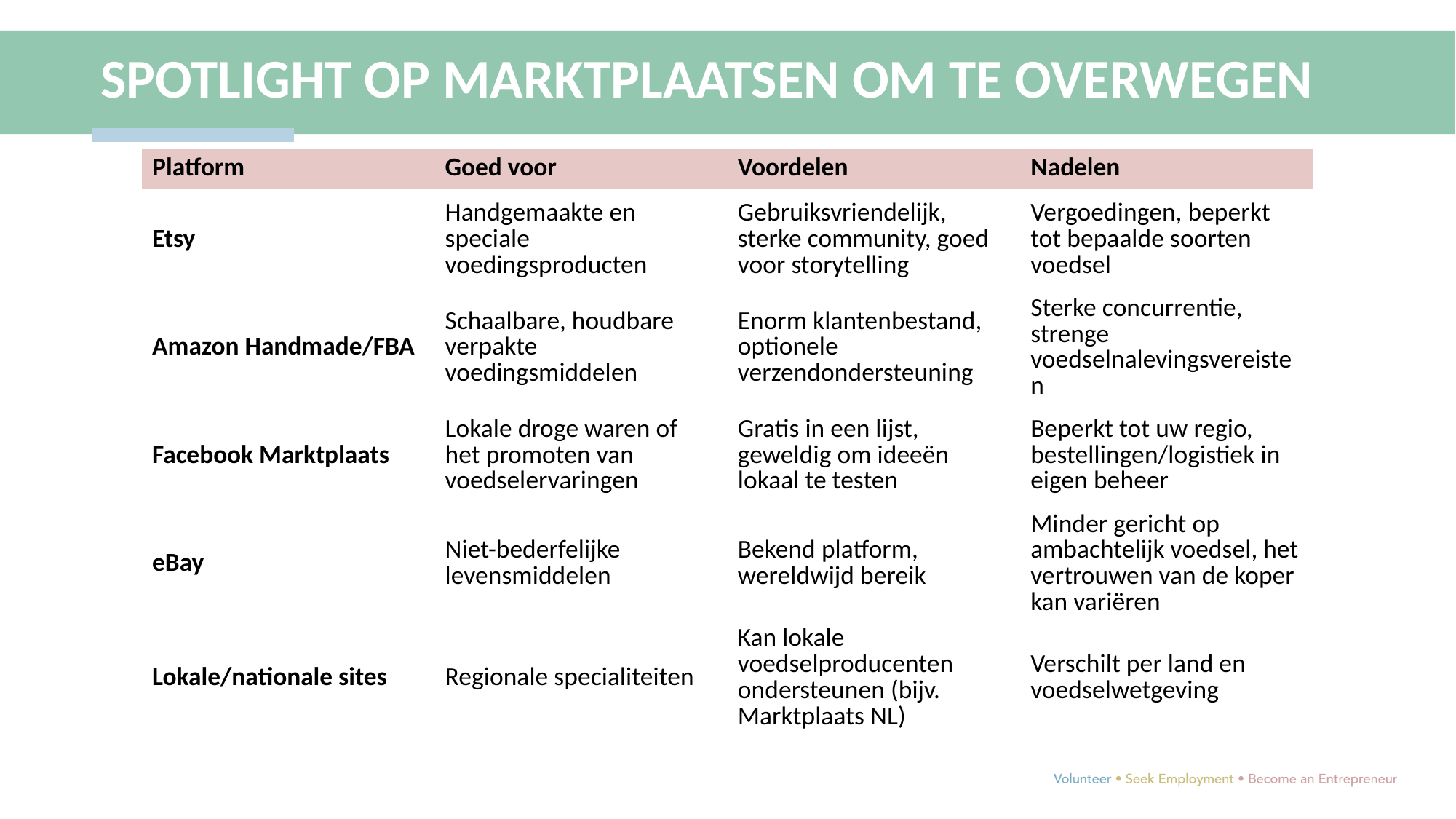

SPOTLIGHT OP MARKTPLAATSEN OM TE OVERWEGEN
| Platform | Goed voor | Voordelen | Nadelen |
| --- | --- | --- | --- |
| Etsy | Handgemaakte en speciale voedingsproducten | Gebruiksvriendelijk, sterke community, goed voor storytelling | Vergoedingen, beperkt tot bepaalde soorten voedsel |
| Amazon Handmade/FBA | Schaalbare, houdbare verpakte voedingsmiddelen | Enorm klantenbestand, optionele verzendondersteuning | Sterke concurrentie, strenge voedselnalevingsvereisten |
| Facebook Marktplaats | Lokale droge waren of het promoten van voedselervaringen | Gratis in een lijst, geweldig om ideeën lokaal te testen | Beperkt tot uw regio, bestellingen/logistiek in eigen beheer |
| eBay | Niet-bederfelijke levensmiddelen | Bekend platform, wereldwijd bereik | Minder gericht op ambachtelijk voedsel, het vertrouwen van de koper kan variëren |
| Lokale/nationale sites | Regionale specialiteiten | Kan lokale voedselproducenten ondersteunen (bijv. Marktplaats NL) | Verschilt per land en voedselwetgeving |